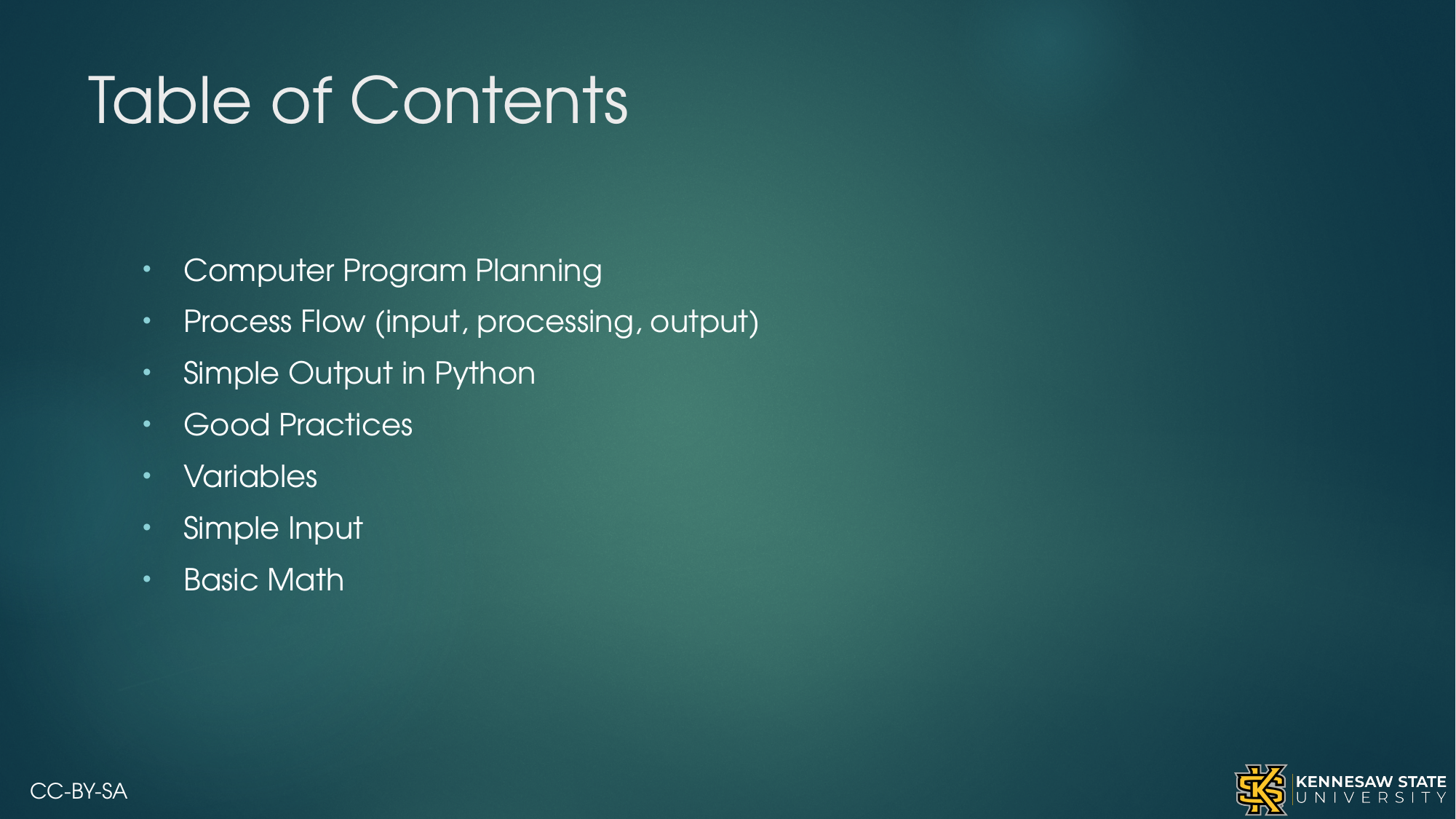

# Table of Contents
Computer Program Planning
Process Flow (input, processing, output)
Simple Output in Python
Good Practices
Variables
Simple Input
Basic Math